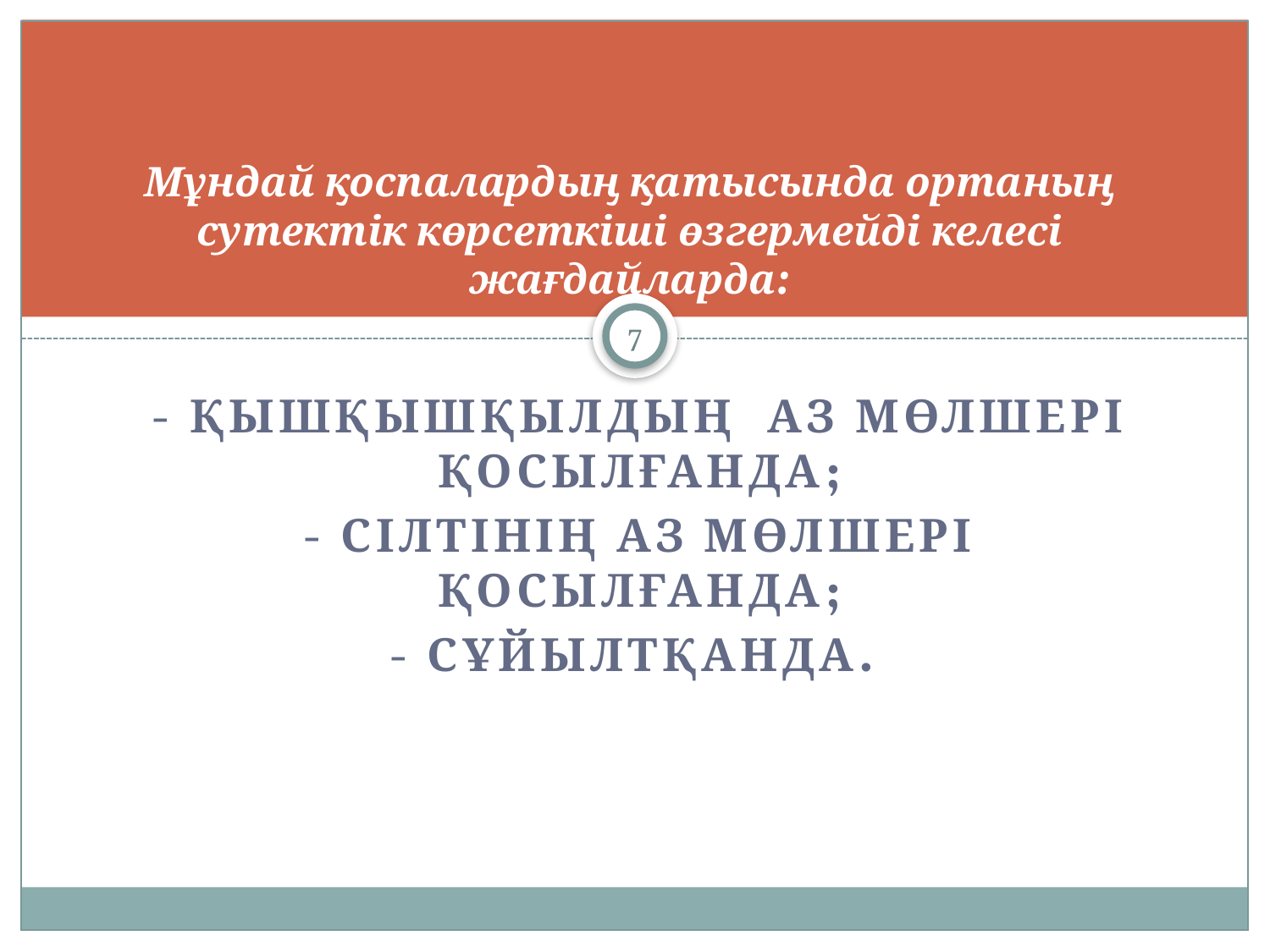

# Мұндай қоспалардың қатысында ортаның сутектік көрсеткіші өзгермейді келесі жағдайларда:
7
- қышқышқылдың  аз мөлшері қосылғанда;
- сілтінің аз мөлшері қосылғанда;
- сұйылтқанда.